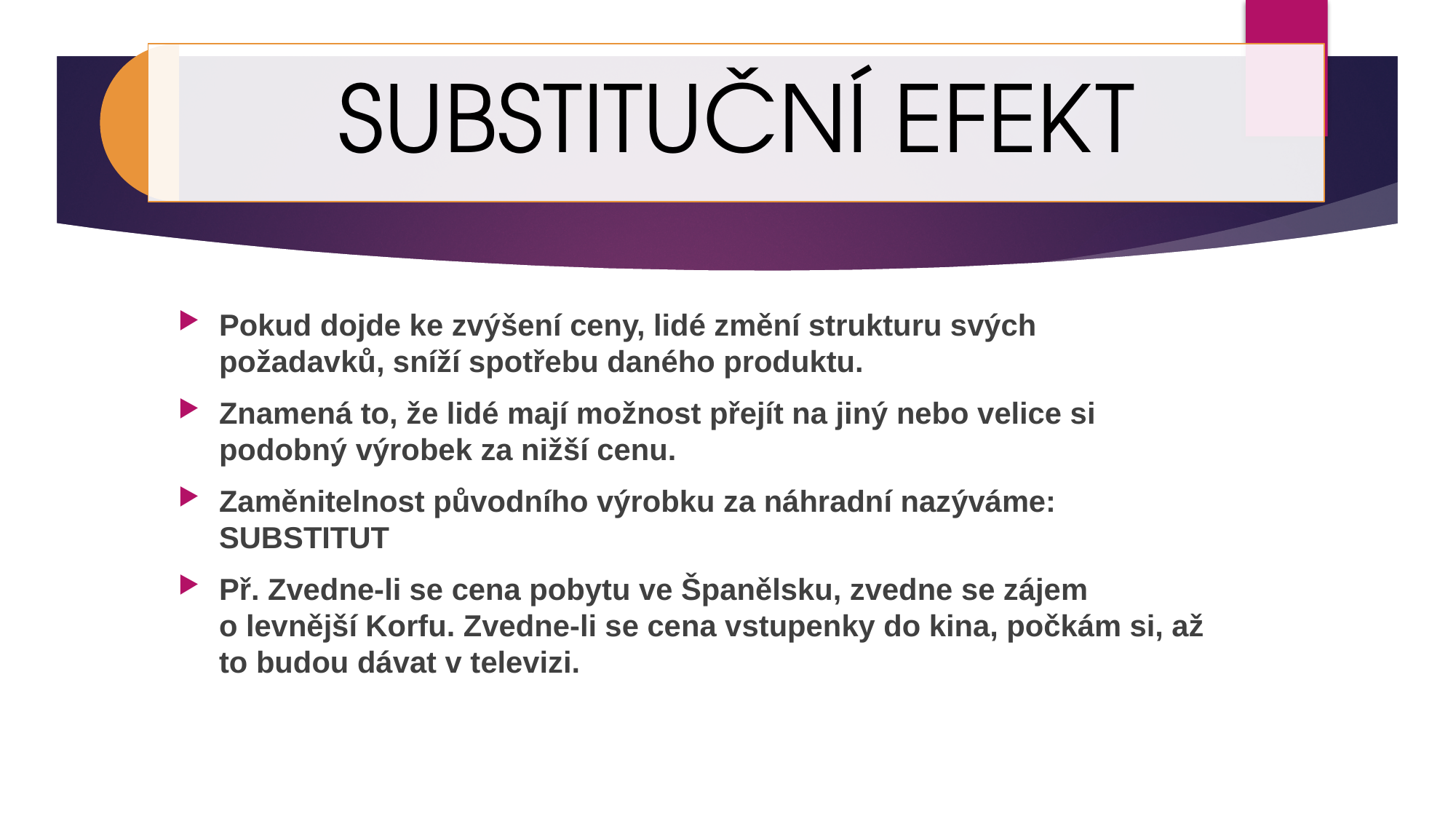

SUBSTITUČNÍ EFEKT
Pokud dojde ke zvýšení ceny, lidé změní strukturu svých požadavků, sníží spotřebu daného produktu.
Znamená to, že lidé mají možnost přejít na jiný nebo velice si podobný výrobek za nižší cenu.
Zaměnitelnost původního výrobku za náhradní nazýváme: SUBSTITUT
Př. Zvedne-li se cena pobytu ve Španělsku, zvedne se zájem
o levnější Korfu. Zvedne-li se cena vstupenky do kina, počkám si, až to budou dávat v televizi.